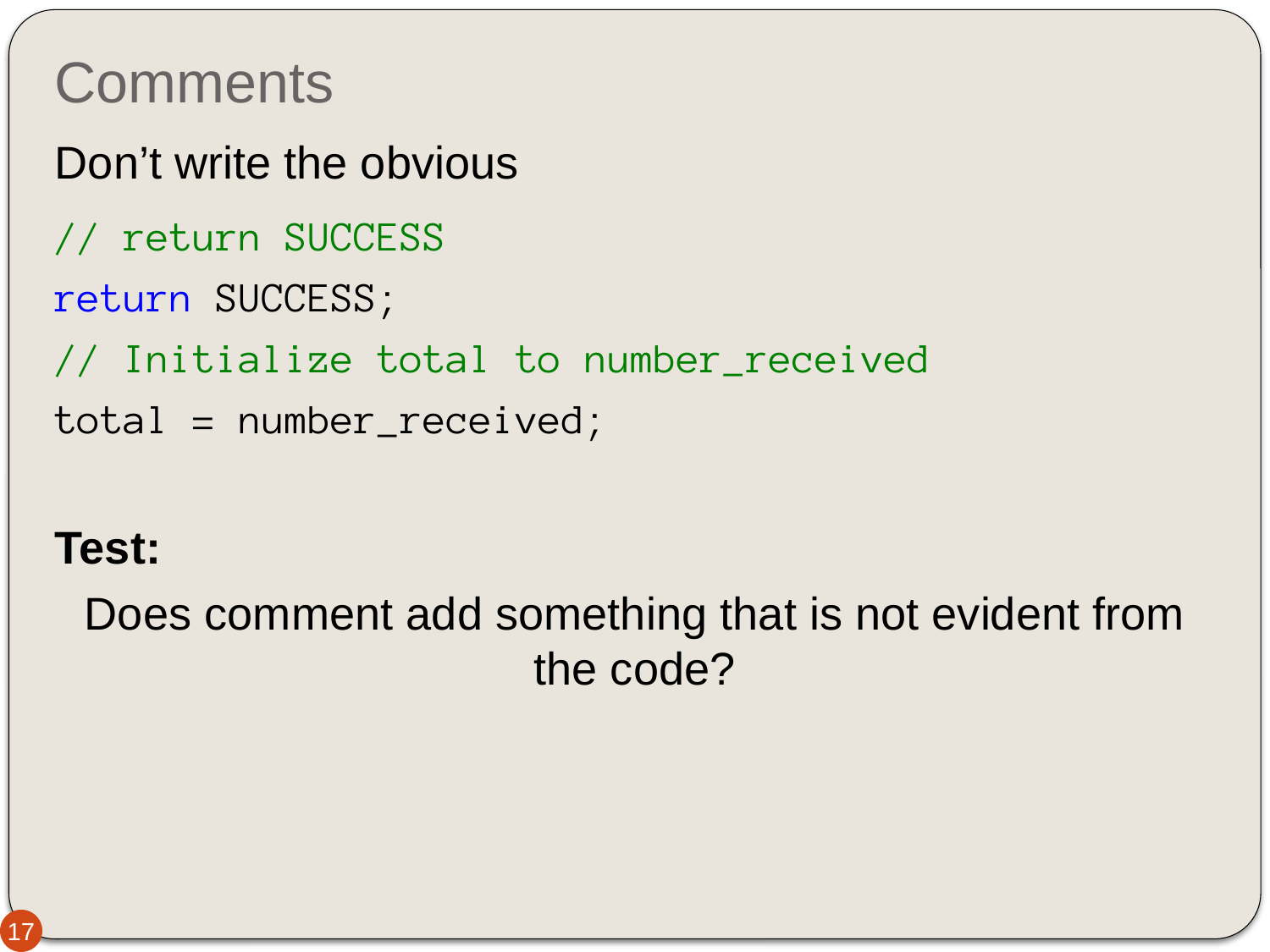

# Comments
Don’t write the obvious
// return SUCCESS
return SUCCESS;
// Initialize total to number_received
total = number_received;
Test:
Does comment add something that is not evident from the code?

17